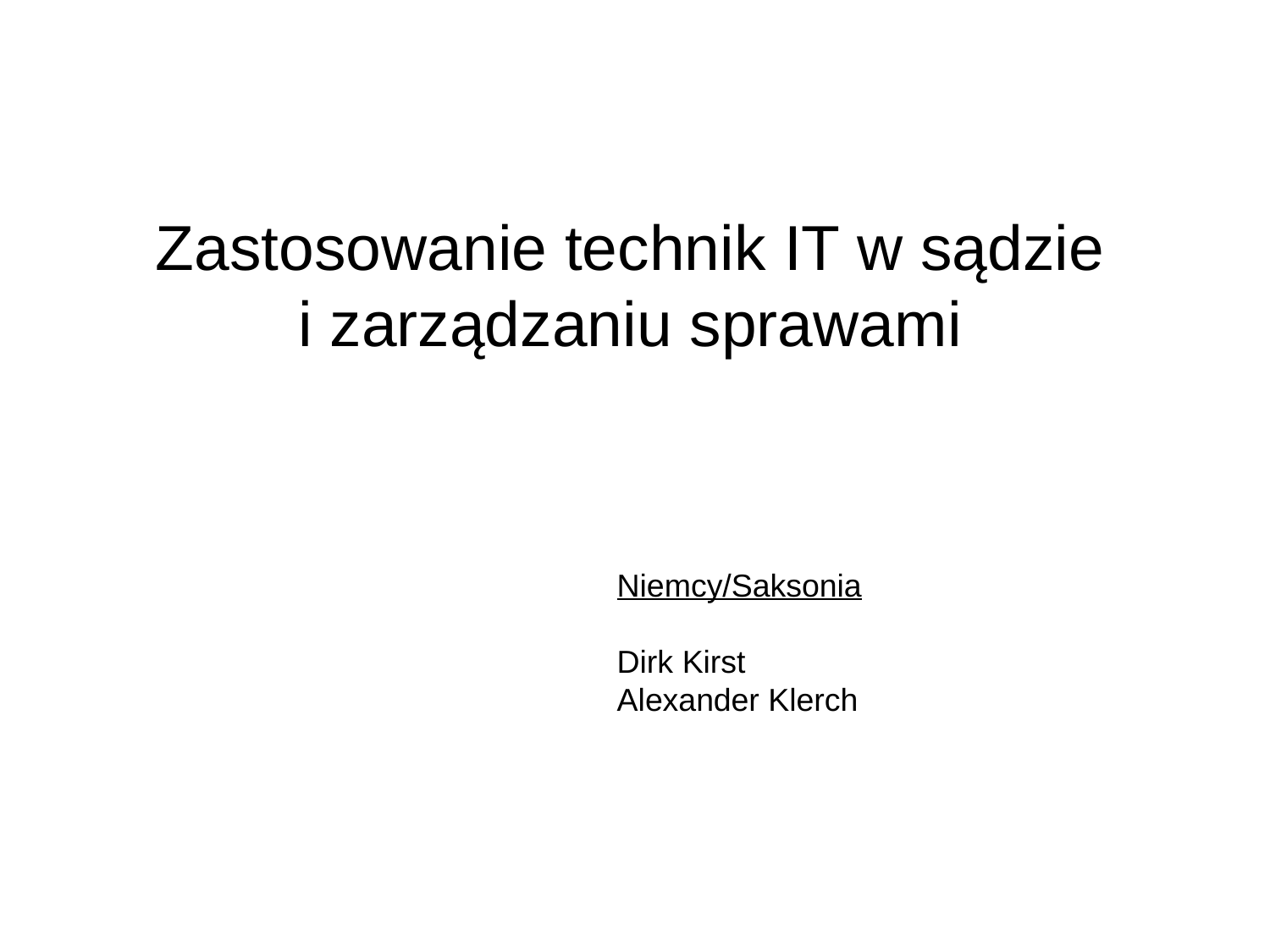

Zastosowanie technik IT w sądzie
i zarządzaniu sprawami
Niemcy/Saksonia

Dirk Kirst
Alexander Klerch